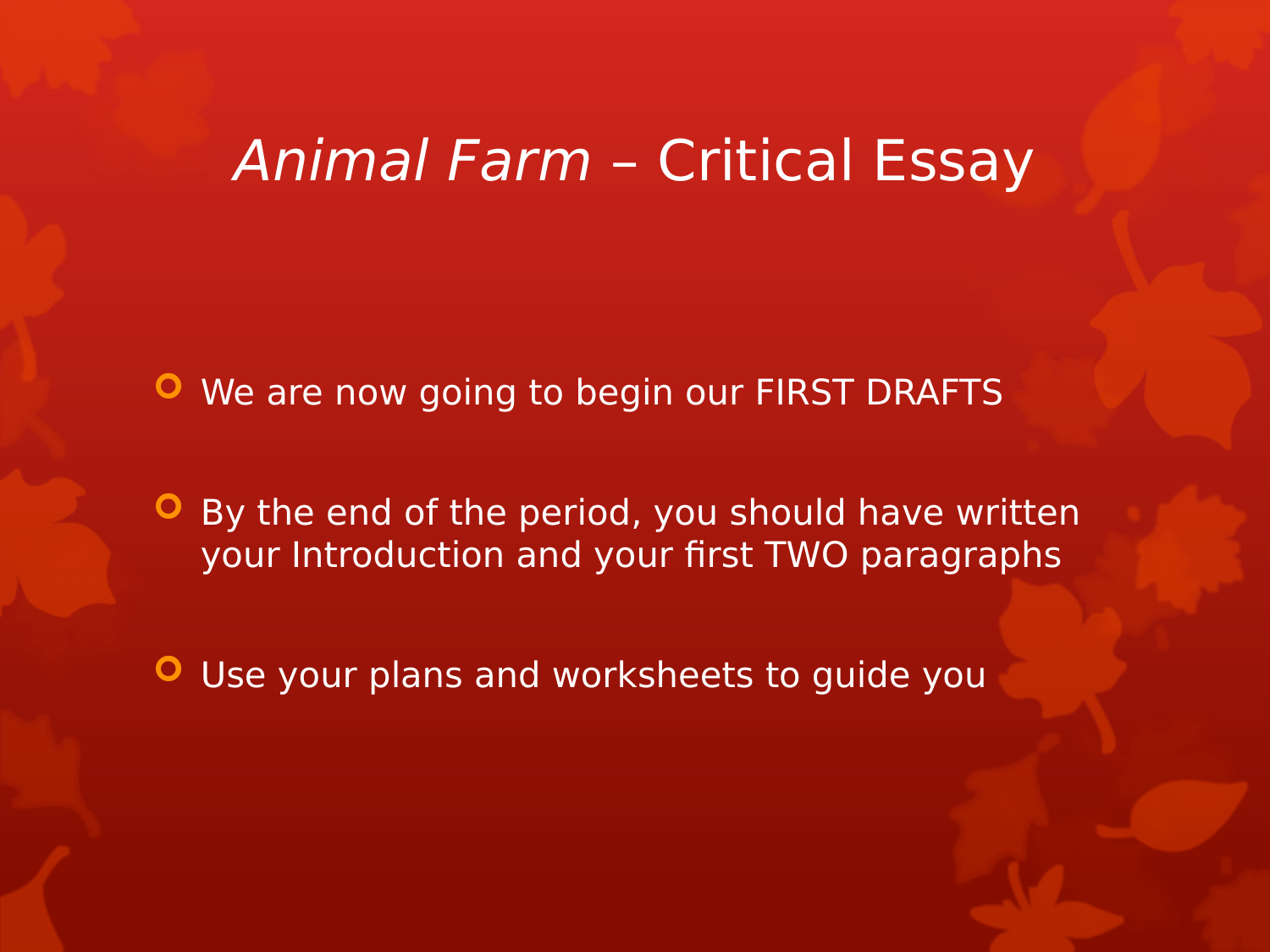

# Animal Farm – Critical Essay
We are now going to begin our FIRST DRAFTS

By the end of the period, you should have written your Introduction and your first TWO paragraphs

Use your plans and worksheets to guide you